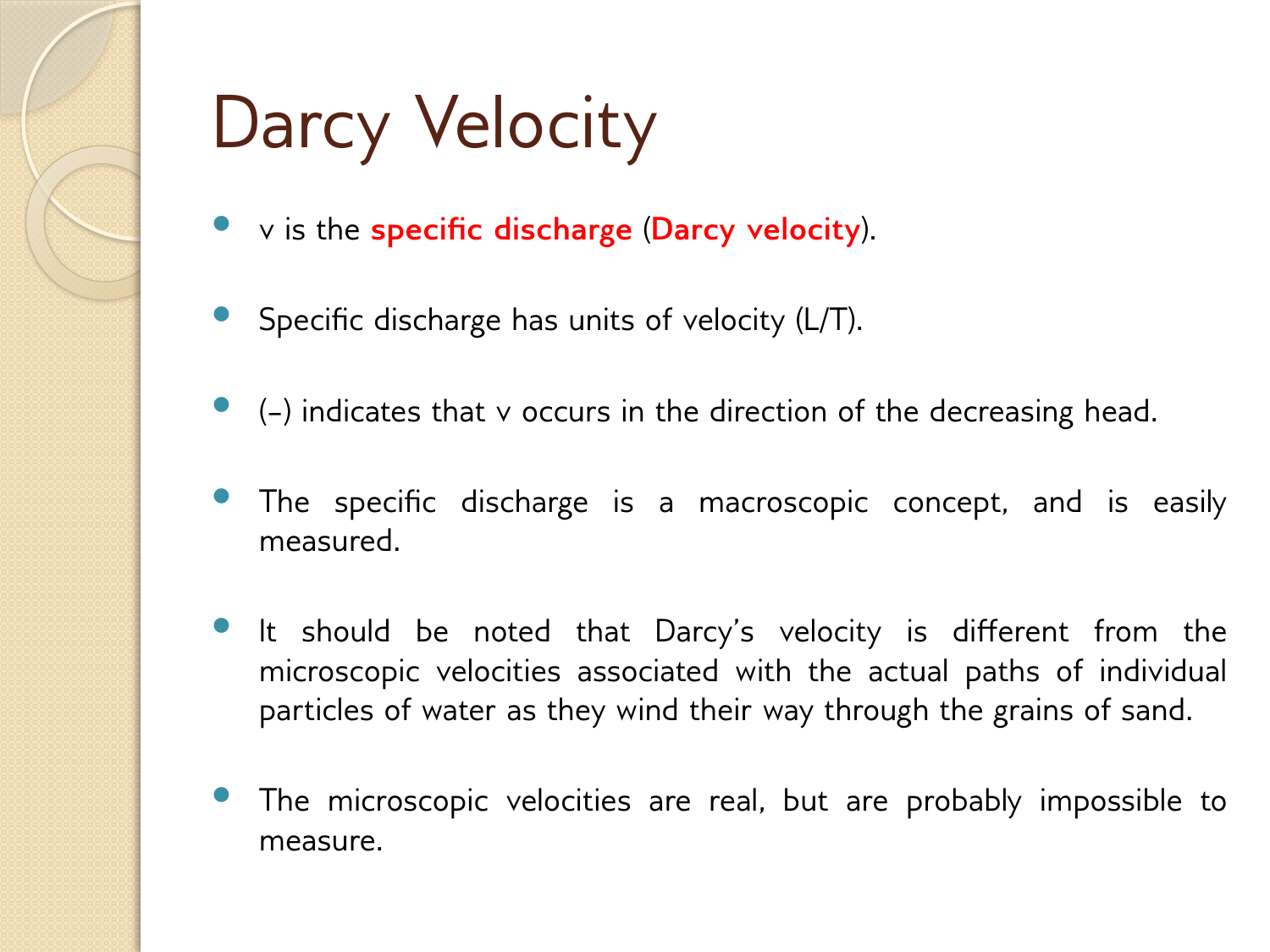

# Darcy Velocity
v is the specific discharge (Darcy velocity).

Specific discharge has units of velocity (L/T).

(–) indicates that v occurs in the direction of the decreasing head.

The specific discharge is a macroscopic concept, and is easily measured.

It should be noted that Darcy’s velocity is different from the microscopic velocities associated with the actual paths of individual particles of water as they wind their way through the grains of sand.

The microscopic velocities are real, but are probably impossible to measure.